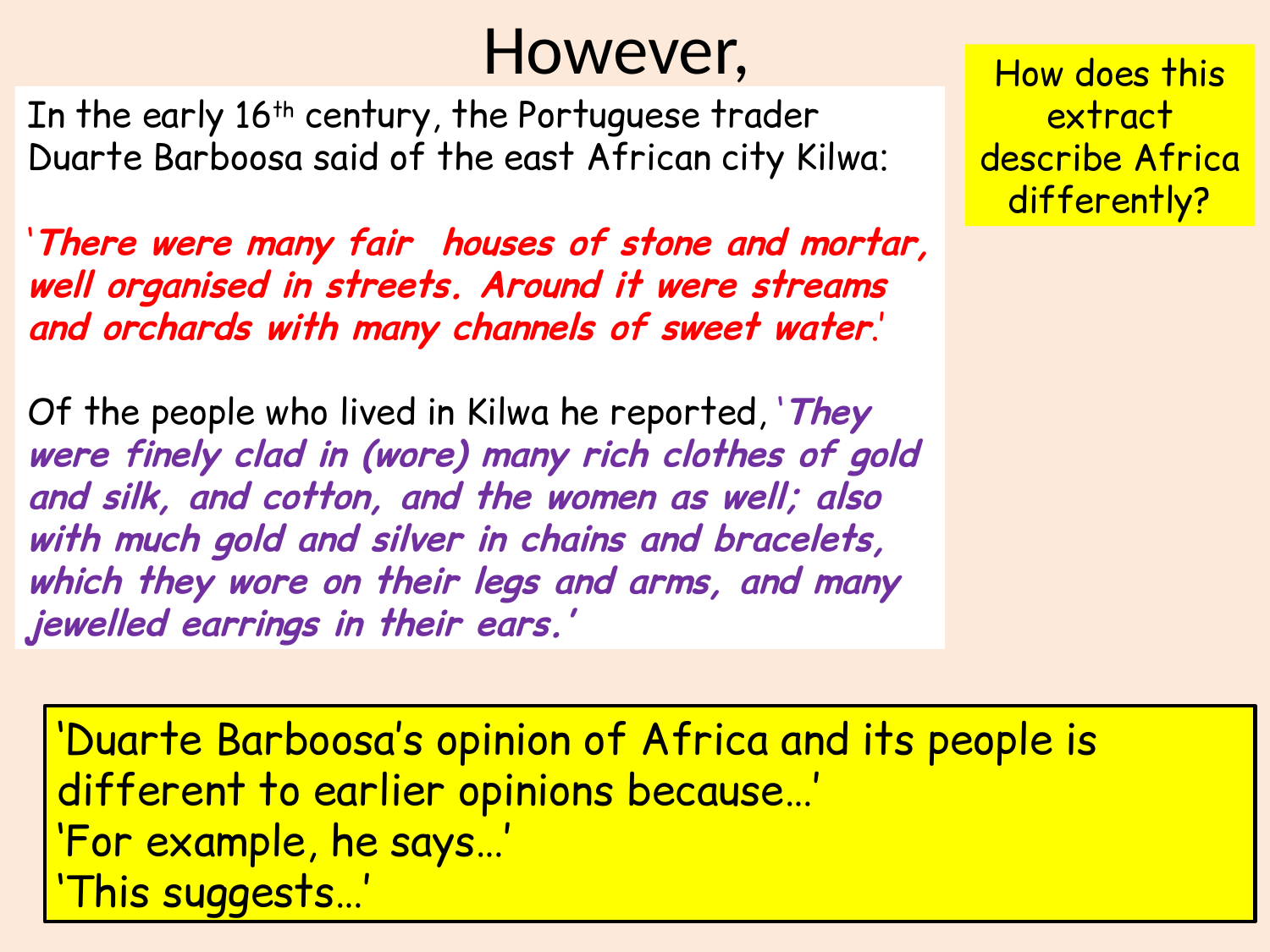

# However,
How does this extract describe Africa differently?
In the early 16th century, the Portuguese trader Duarte Barboosa said of the east African city Kilwa:

‘There were many fair  houses of stone and mortar, well organised in streets. Around it were streams and orchards with many channels of sweet water.’

Of the people who lived in Kilwa he reported, ‘They were finely clad in (wore) many rich clothes of gold and silk, and cotton, and the women as well; also with much gold and silver in chains and bracelets, which they wore on their legs and arms, and many jewelled earrings in their ears.’
‘Duarte Barboosa’s opinion of Africa and its people is different to earlier opinions because…’
‘For example, he says…’
‘This suggests…’